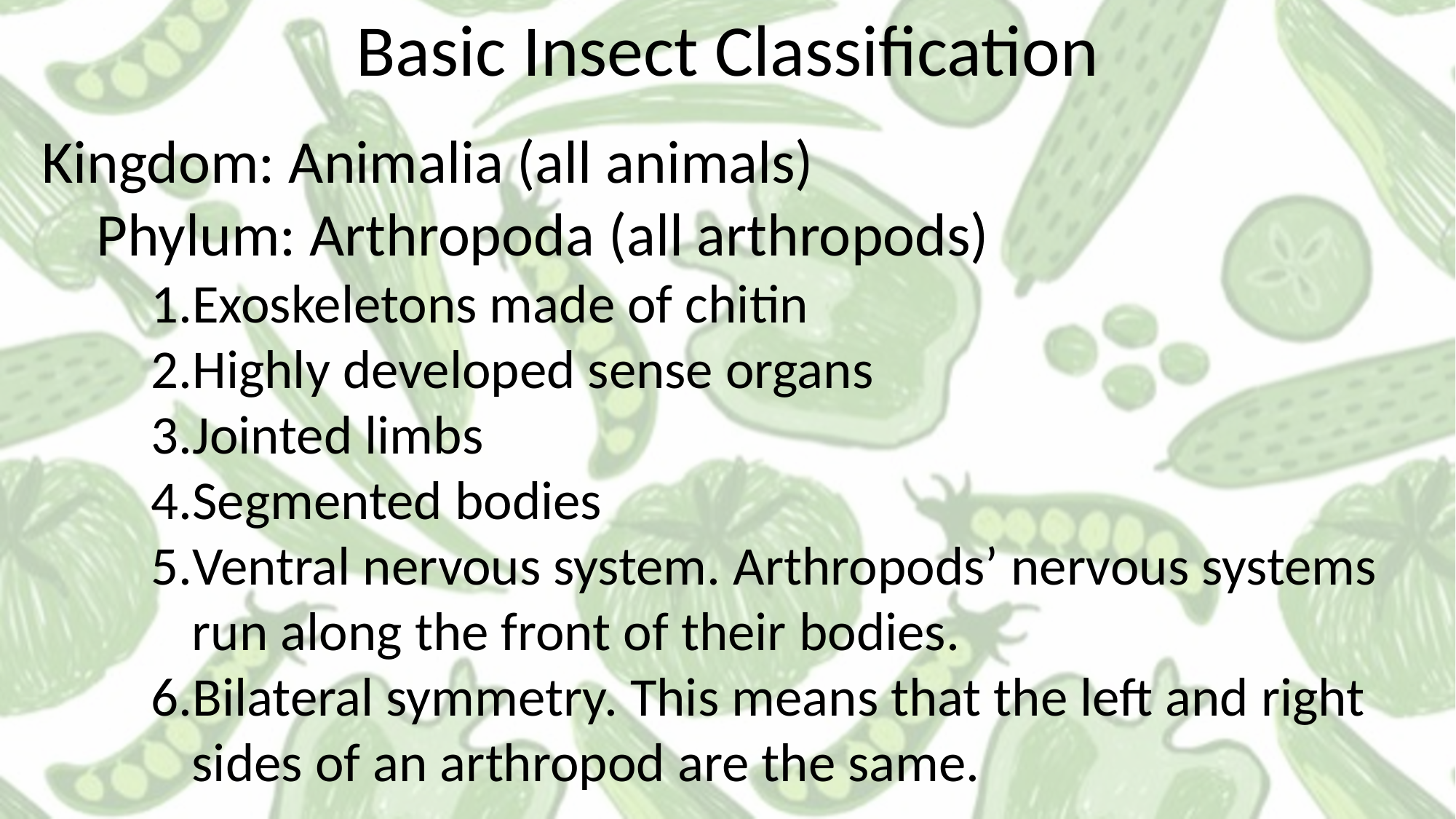

Basic Insect Classification
Kingdom: Animalia (all animals)
Phylum: Arthropoda (all arthropods)
Exoskeletons made of chitin
Highly developed sense organs
Jointed limbs
Segmented bodies
Ventral nervous system. Arthropods’ nervous systems run along the front of their bodies.
Bilateral symmetry. This means that the left and right sides of an arthropod are the same.